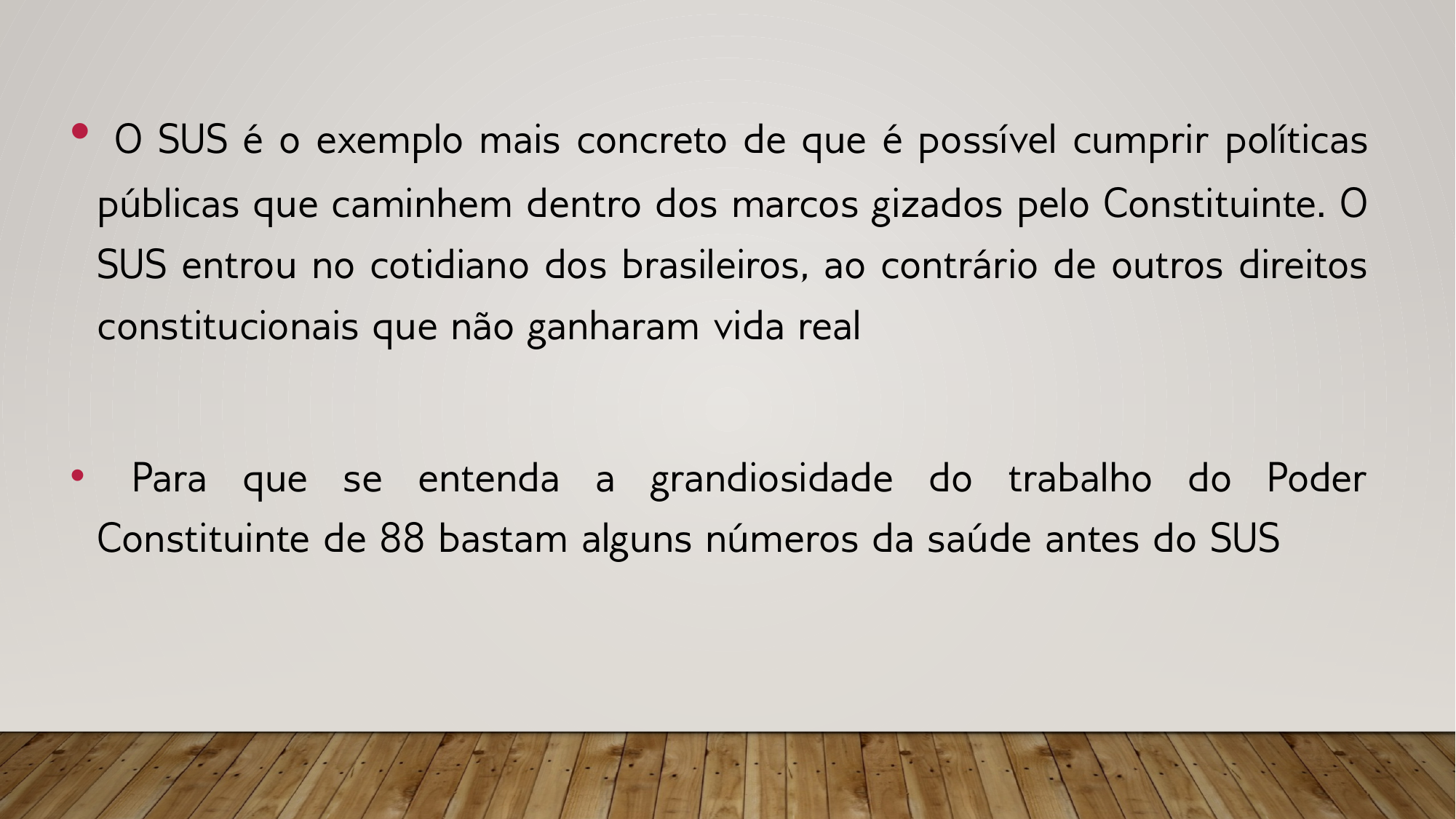

O SUS é o exemplo mais concreto de que é possível cumprir políticas públicas que caminhem dentro dos marcos gizados pelo Constituinte. O SUS entrou no cotidiano dos brasileiros, ao contrário de outros direitos constitucionais que não ganharam vida real

 Para que se entenda a grandiosidade do trabalho do Poder Constituinte de 88 bastam alguns números da saúde antes do SUS